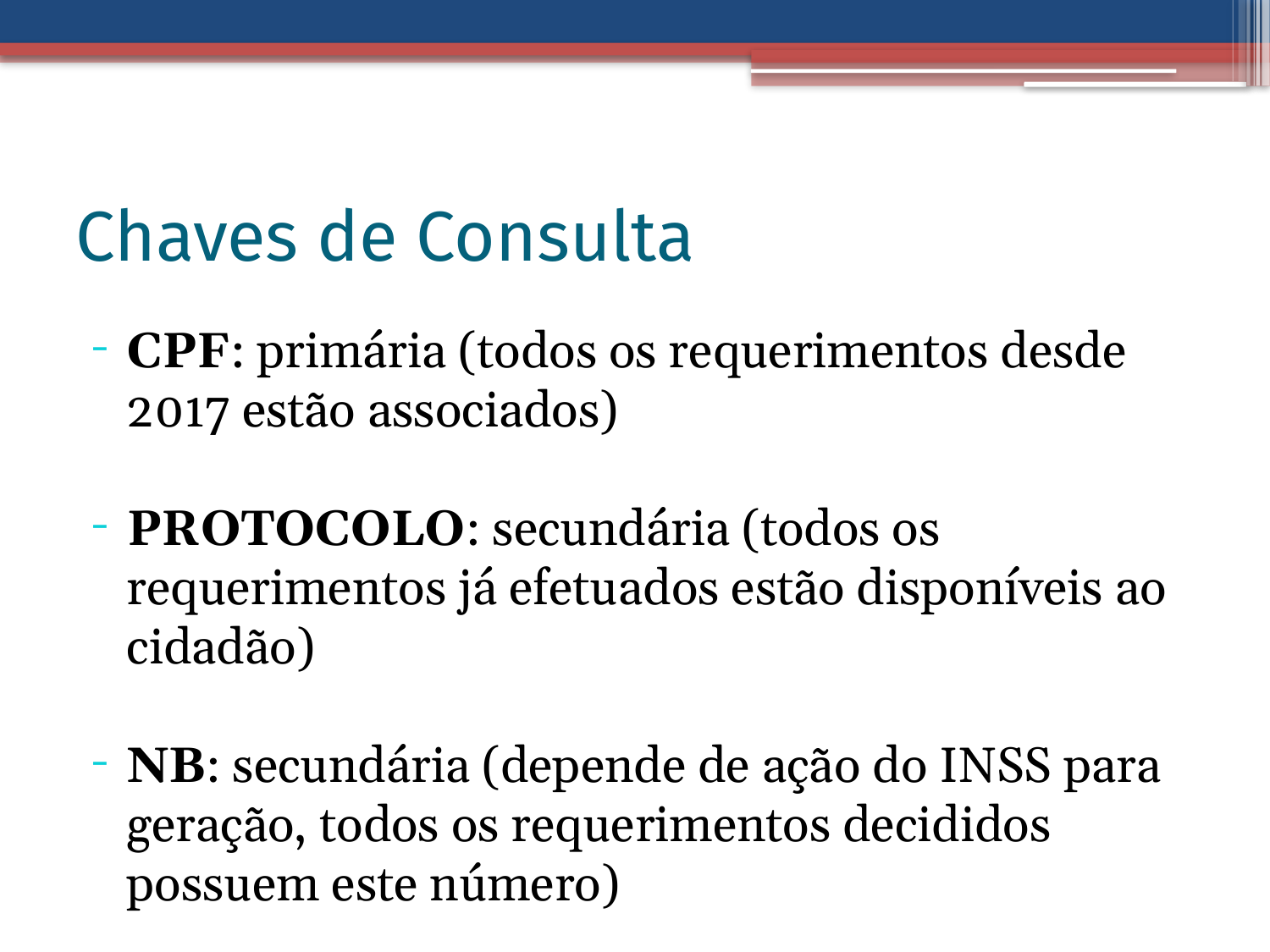

Chaves de Consulta
CPF: primária (todos os requerimentos desde 2017 estão associados)

PROTOCOLO: secundária (todos os requerimentos já efetuados estão disponíveis ao cidadão)

NB: secundária (depende de ação do INSS para geração, todos os requerimentos decididos possuem este número)

NUP: aguardando implantação (sistemas já integrados)